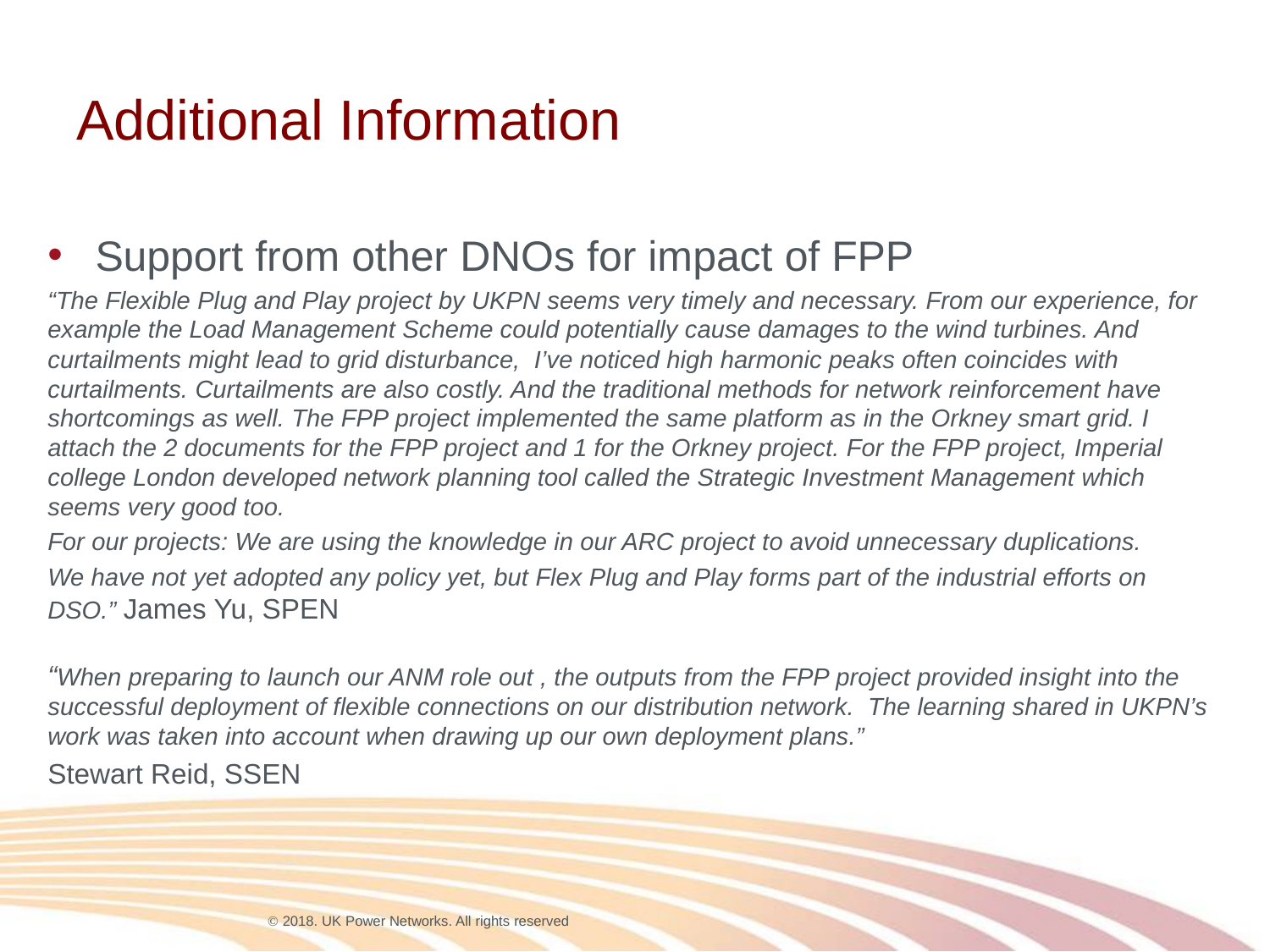

# Additional Information
Support from other DNOs for impact of FPP
“The Flexible Plug and Play project by UKPN seems very timely and necessary. From our experience, for example the Load Management Scheme could potentially cause damages to the wind turbines. And curtailments might lead to grid disturbance,  I’ve noticed high harmonic peaks often coincides with curtailments. Curtailments are also costly. And the traditional methods for network reinforcement have shortcomings as well. The FPP project implemented the same platform as in the Orkney smart grid. I attach the 2 documents for the FPP project and 1 for the Orkney project. For the FPP project, Imperial college London developed network planning tool called the Strategic Investment Management which seems very good too.
For our projects: We are using the knowledge in our ARC project to avoid unnecessary duplications.
We have not yet adopted any policy yet, but Flex Plug and Play forms part of the industrial efforts on DSO.” James Yu, SPEN

“When preparing to launch our ANM role out , the outputs from the FPP project provided insight into the successful deployment of flexible connections on our distribution network.  The learning shared in UKPN’s work was taken into account when drawing up our own deployment plans.”
Stewart Reid, SSEN